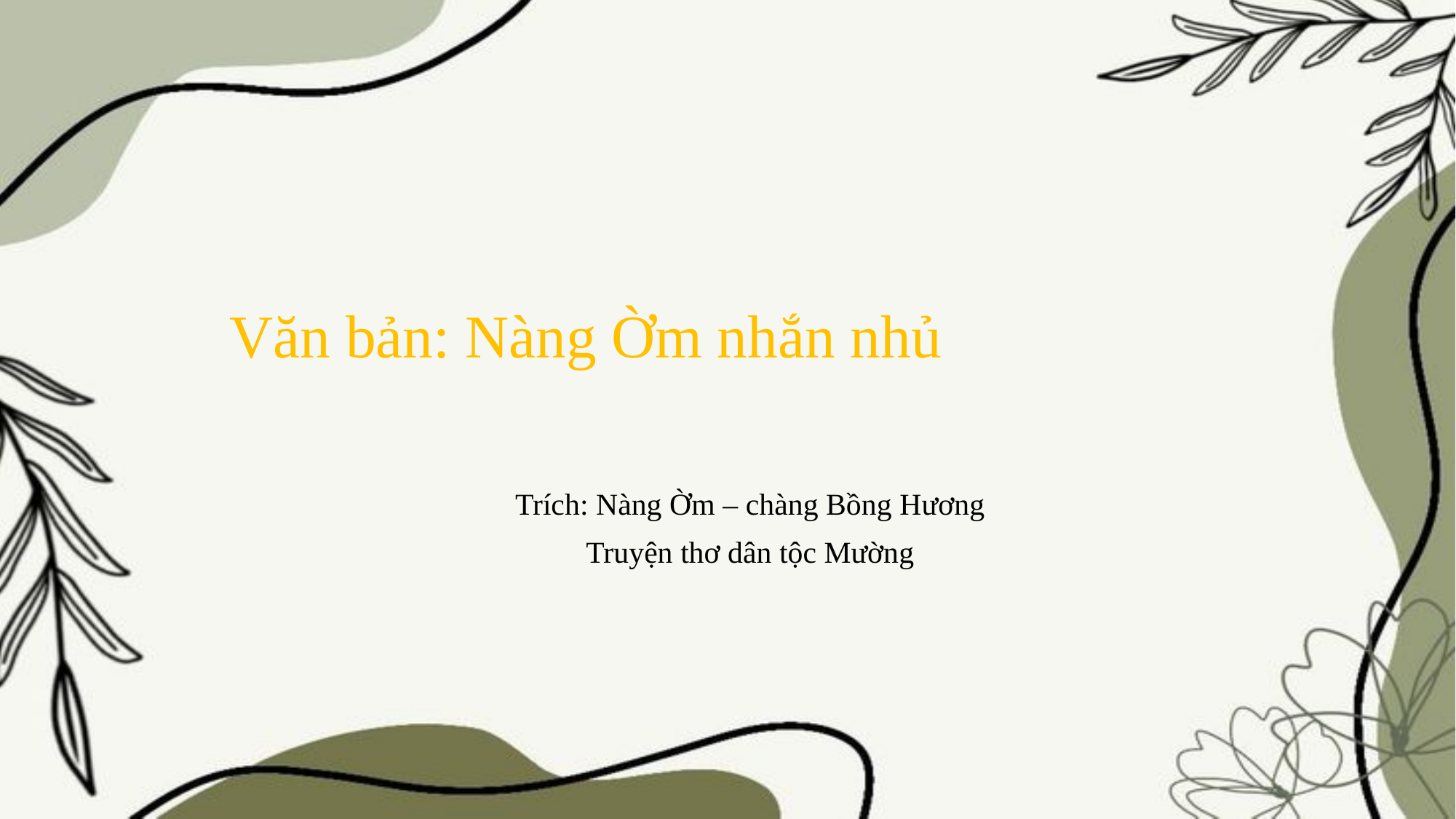

# Văn bản: Nàng Ờm nhắn nhủ
Trích: Nàng Ờm – chàng Bồng Hương
Truyện thơ dân tộc Mường